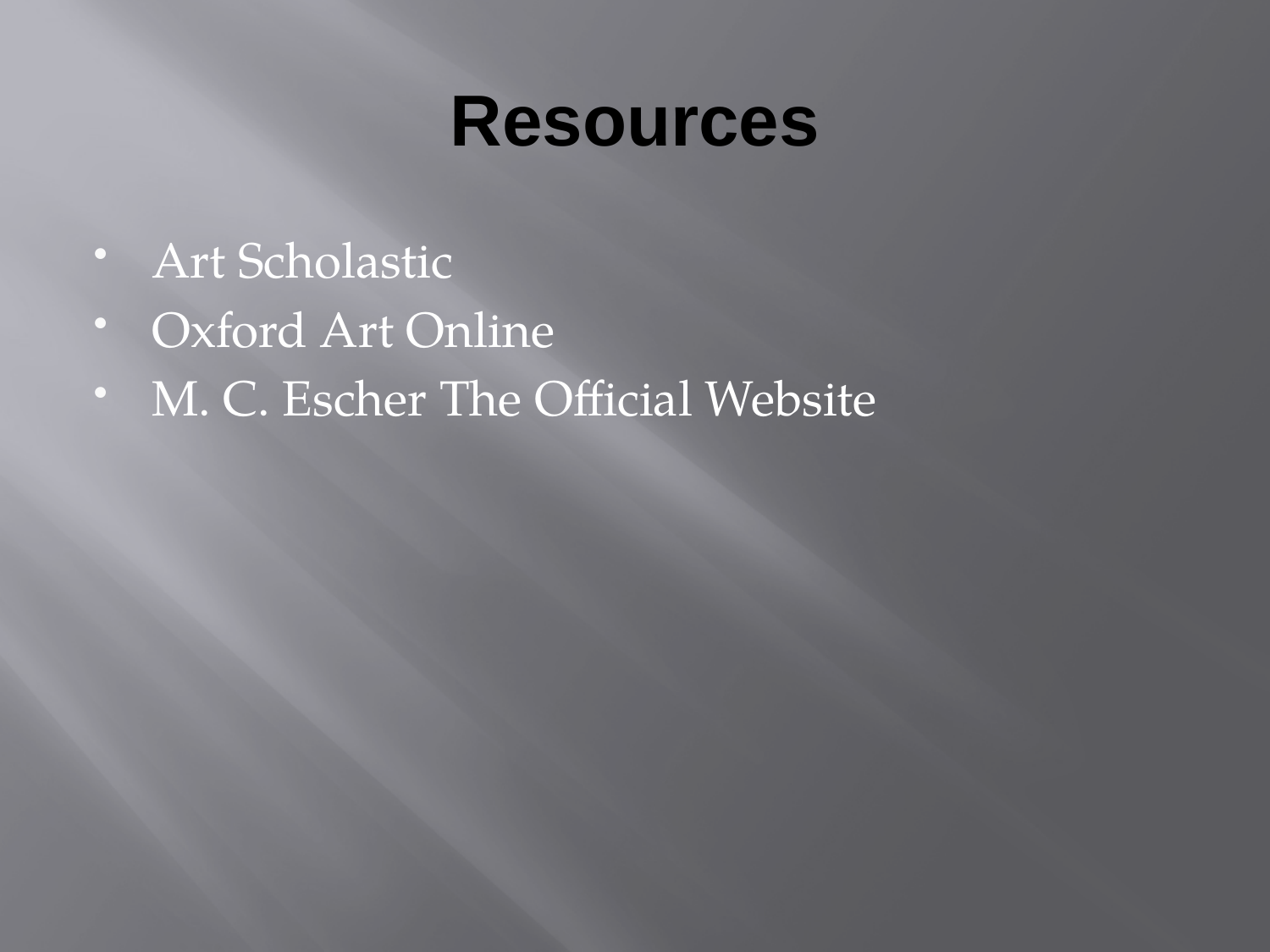

# Resources
Art Scholastic
Oxford Art Online
M. C. Escher The Official Website